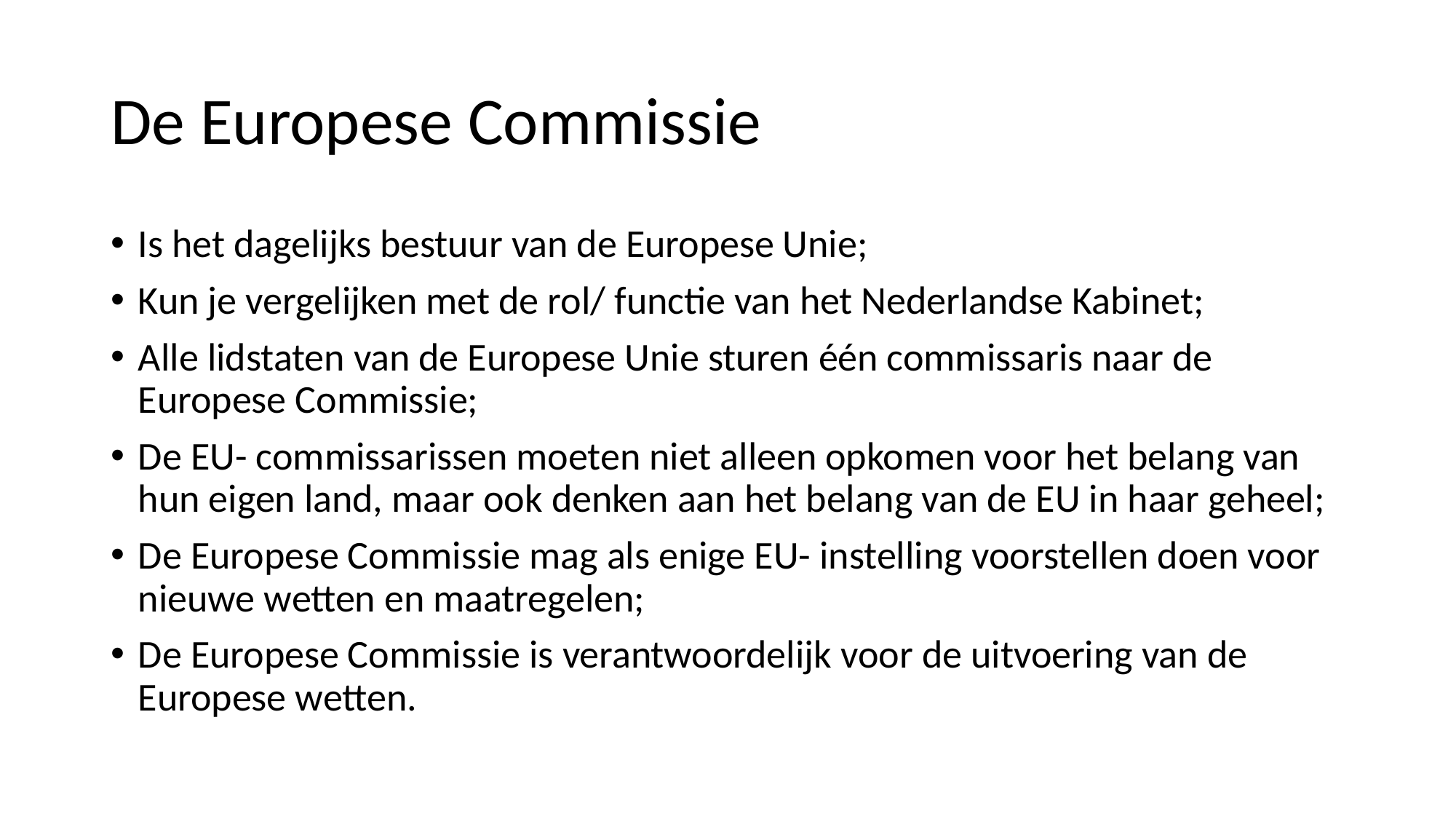

# De Europese Commissie
Is het dagelijks bestuur van de Europese Unie;
Kun je vergelijken met de rol/ functie van het Nederlandse Kabinet;
Alle lidstaten van de Europese Unie sturen één commissaris naar de Europese Commissie;
De EU- commissarissen moeten niet alleen opkomen voor het belang van hun eigen land, maar ook denken aan het belang van de EU in haar geheel;
De Europese Commissie mag als enige EU- instelling voorstellen doen voor nieuwe wetten en maatregelen;
De Europese Commissie is verantwoordelijk voor de uitvoering van de Europese wetten.